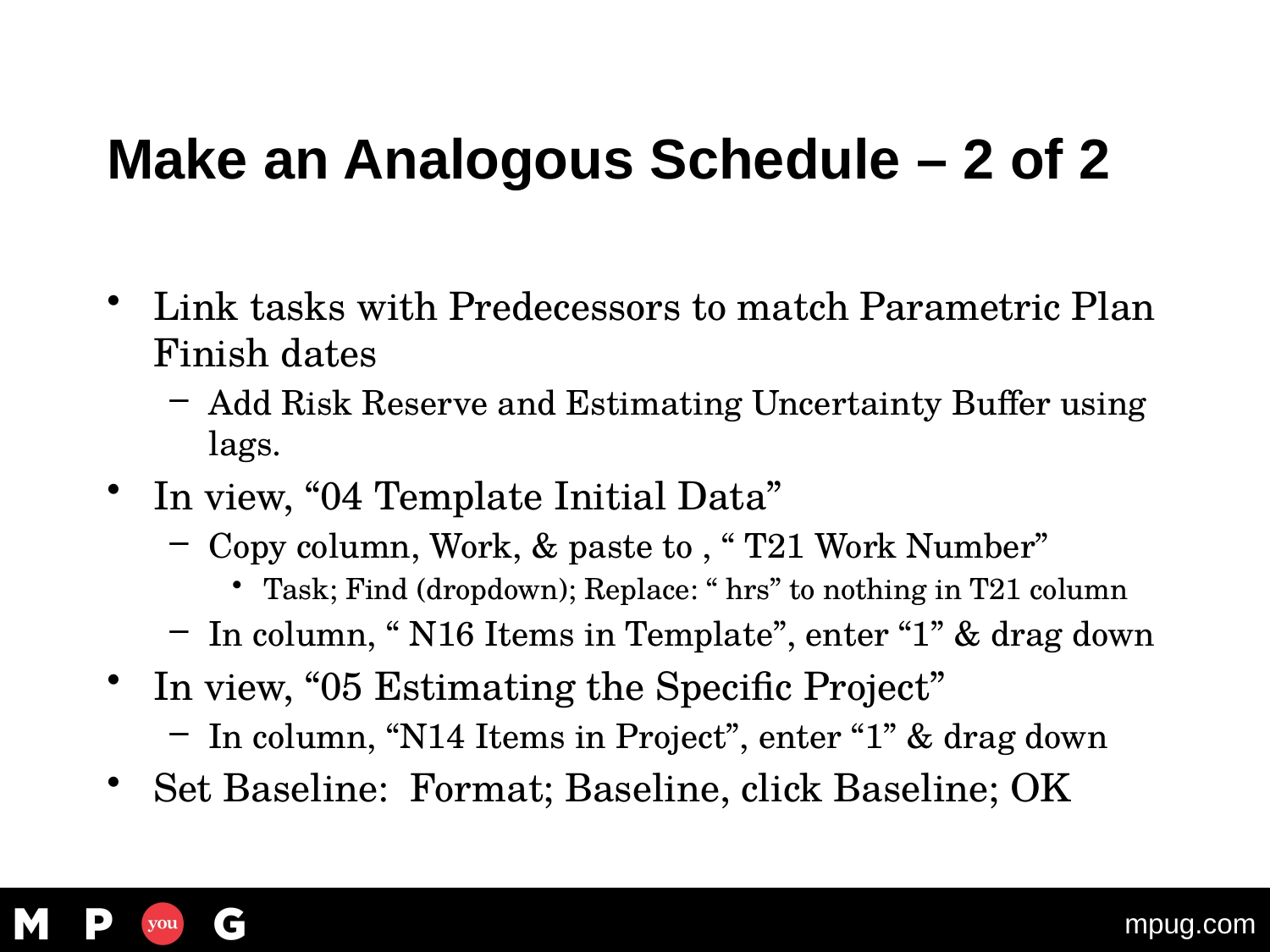

#
© Oliver D Gildersleeve, Jr 2020
15
Make an Analogous Schedule – 2 of 2
Link tasks with Predecessors to match Parametric Plan Finish dates
Add Risk Reserve and Estimating Uncertainty Buffer using lags.
In view, “04 Template Initial Data”
Copy column, Work, & paste to , “ T21 Work Number”
Task; Find (dropdown); Replace: “ hrs” to nothing in T21 column
In column, “ N16 Items in Template”, enter “1” & drag down
In view, “05 Estimating the Specific Project”
In column, “N14 Items in Project”, enter “1” & drag down
Set Baseline:  Format; Baseline, click Baseline; OK